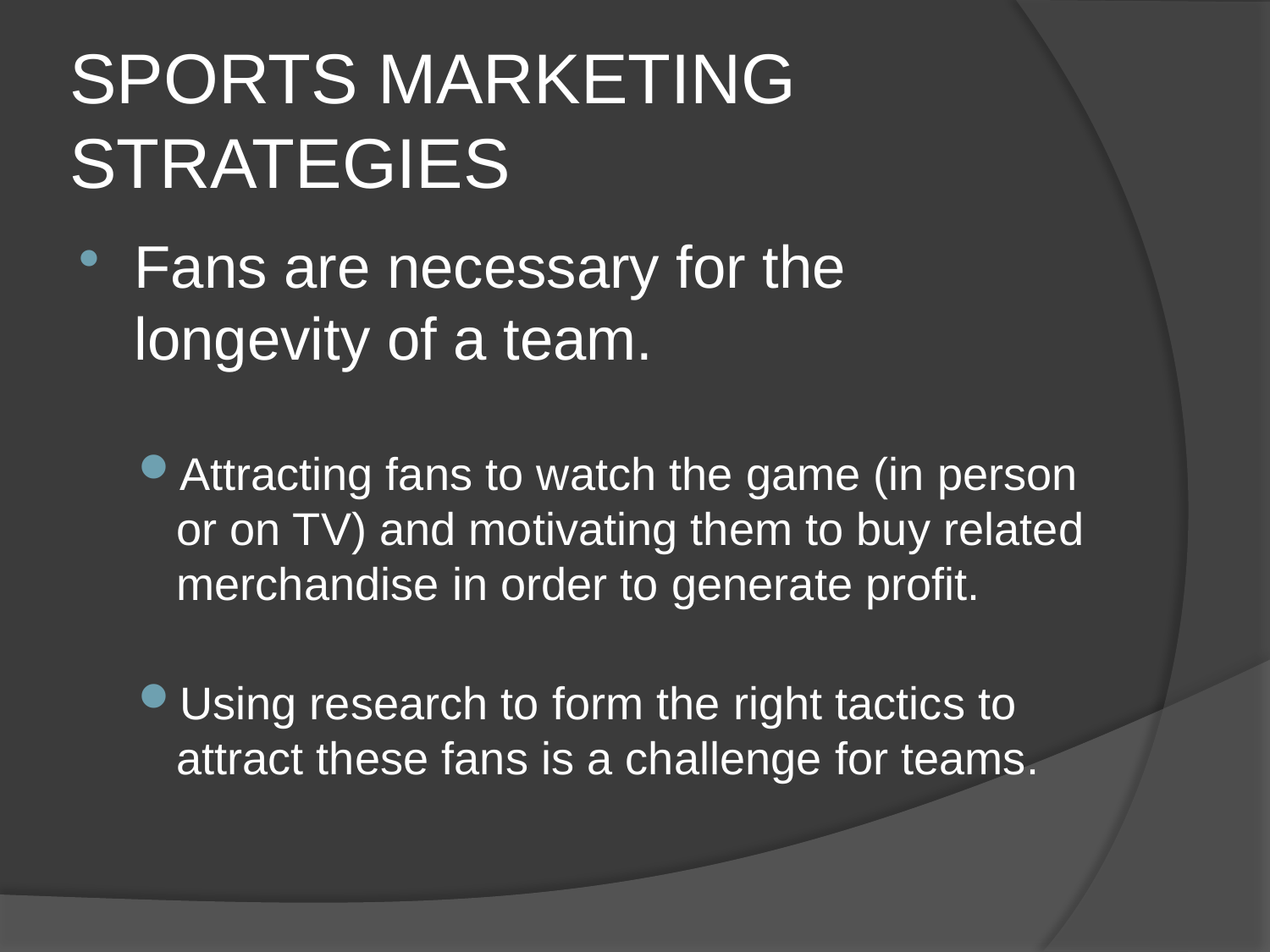

# SPORTS MARKETING STRATEGIES
Fans are necessary for the longevity of a team.
Attracting fans to watch the game (in person or on TV) and motivating them to buy related merchandise in order to generate profit.
Using research to form the right tactics to attract these fans is a challenge for teams.